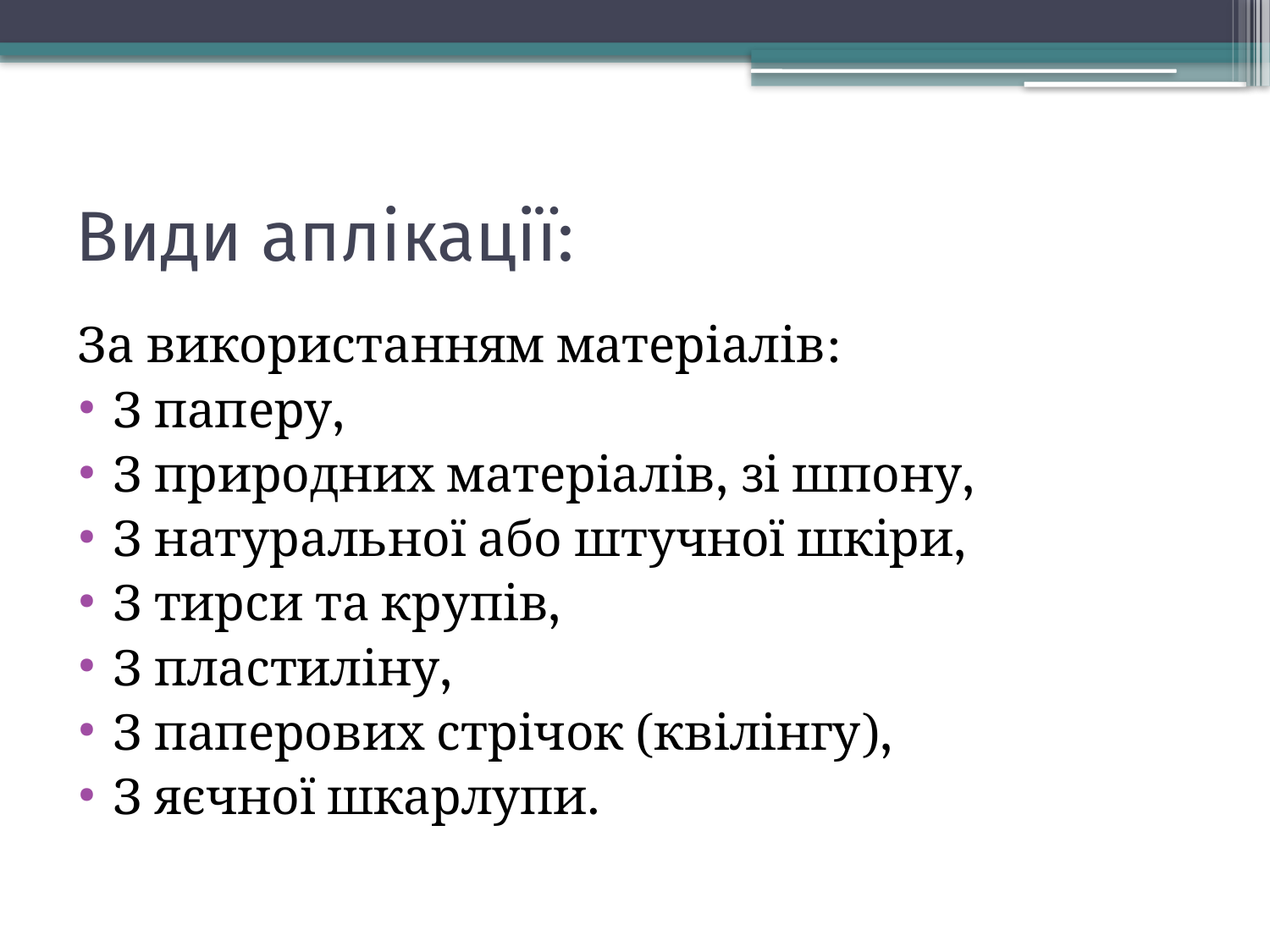

# Види аплікації:
За використанням матеріалів:
З паперу,
З природних матеріалів, зі шпону,
З натуральної або штучної шкіри,
З тирси та крупів,
З пластиліну,
З паперових стрічок (квілінгу),
З яєчної шкарлупи.